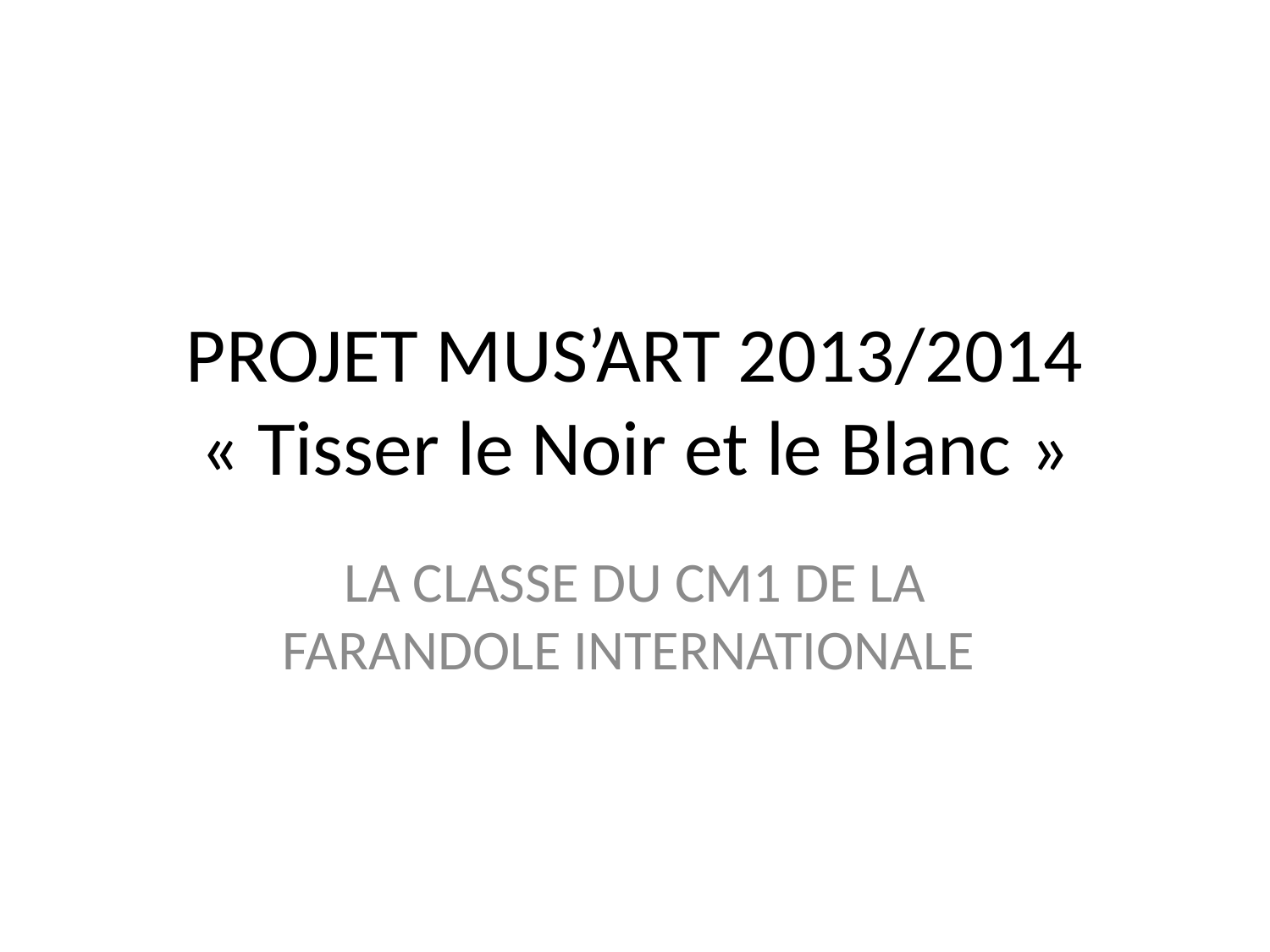

# PROJET MUS’ART 2013/2014 « Tisser le Noir et le Blanc »
LA CLASSE DU CM1 DE LA FARANDOLE INTERNATIONALE